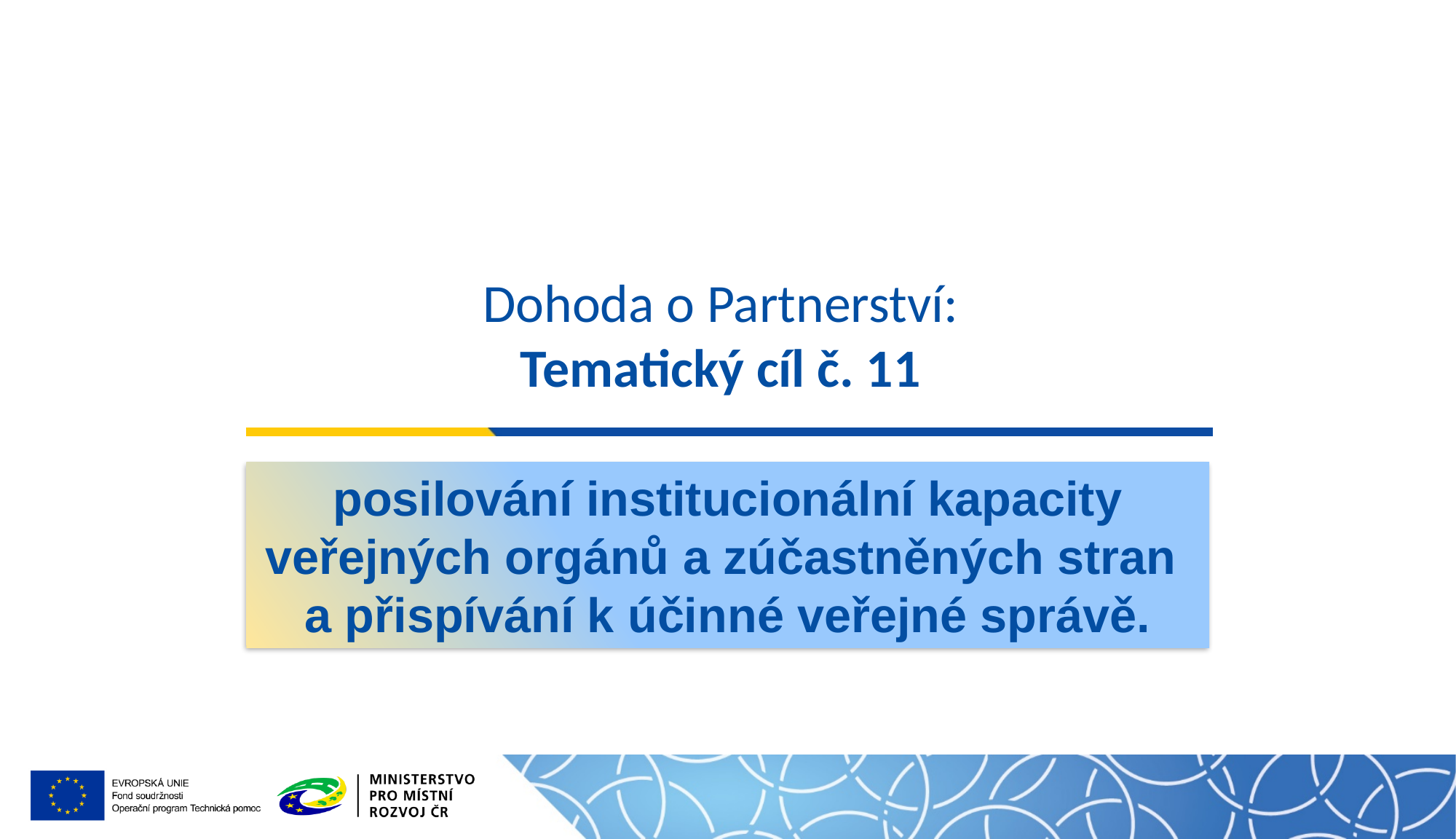

# Dohoda o Partnerství: Tematický cíl č. 11
posilování institucionální kapacity veřejných orgánů a zúčastněných stran
a přispívání k účinné veřejné správě.